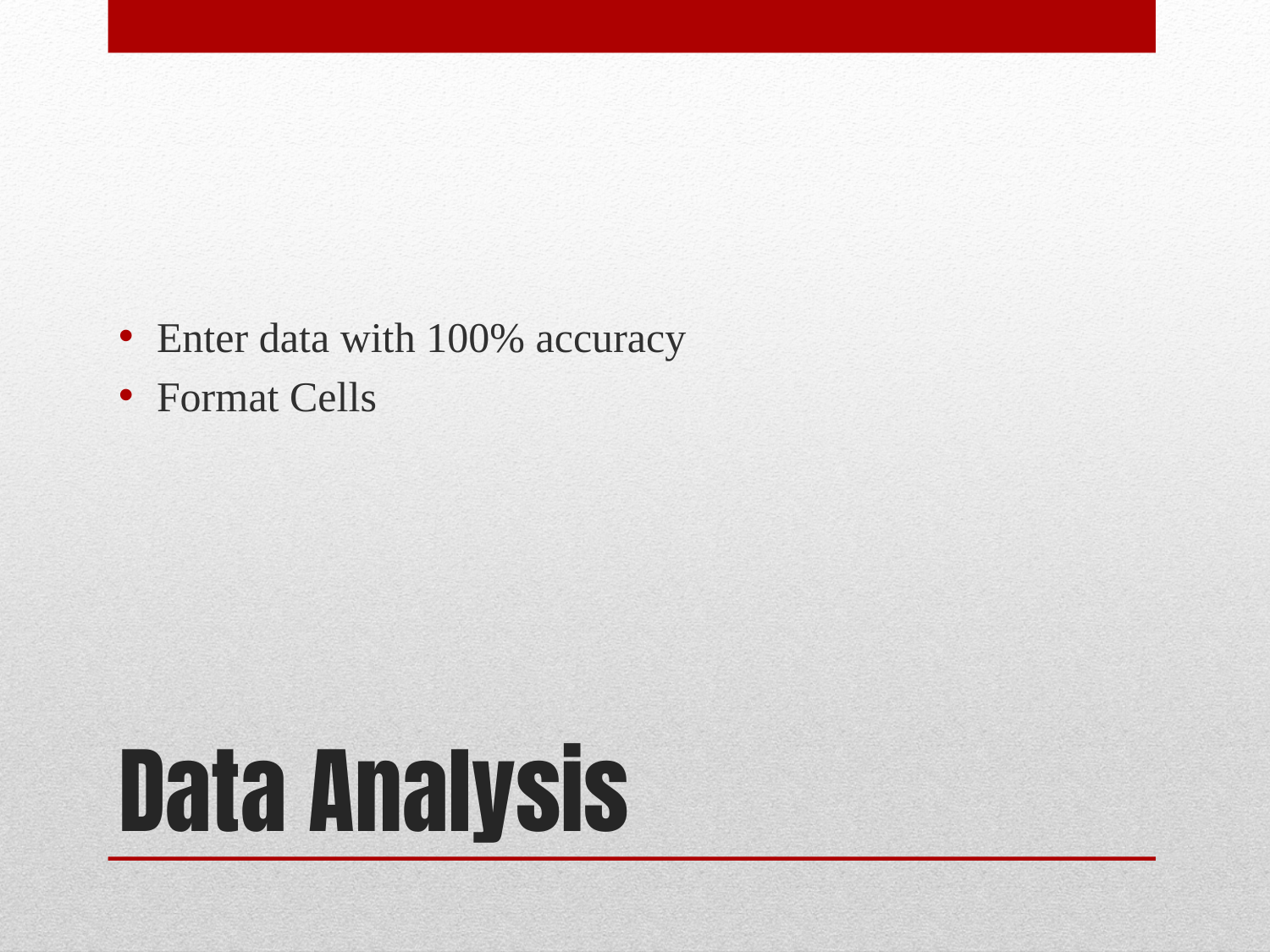

Enter data with 100% accuracy
Format Cells
# Data Analysis